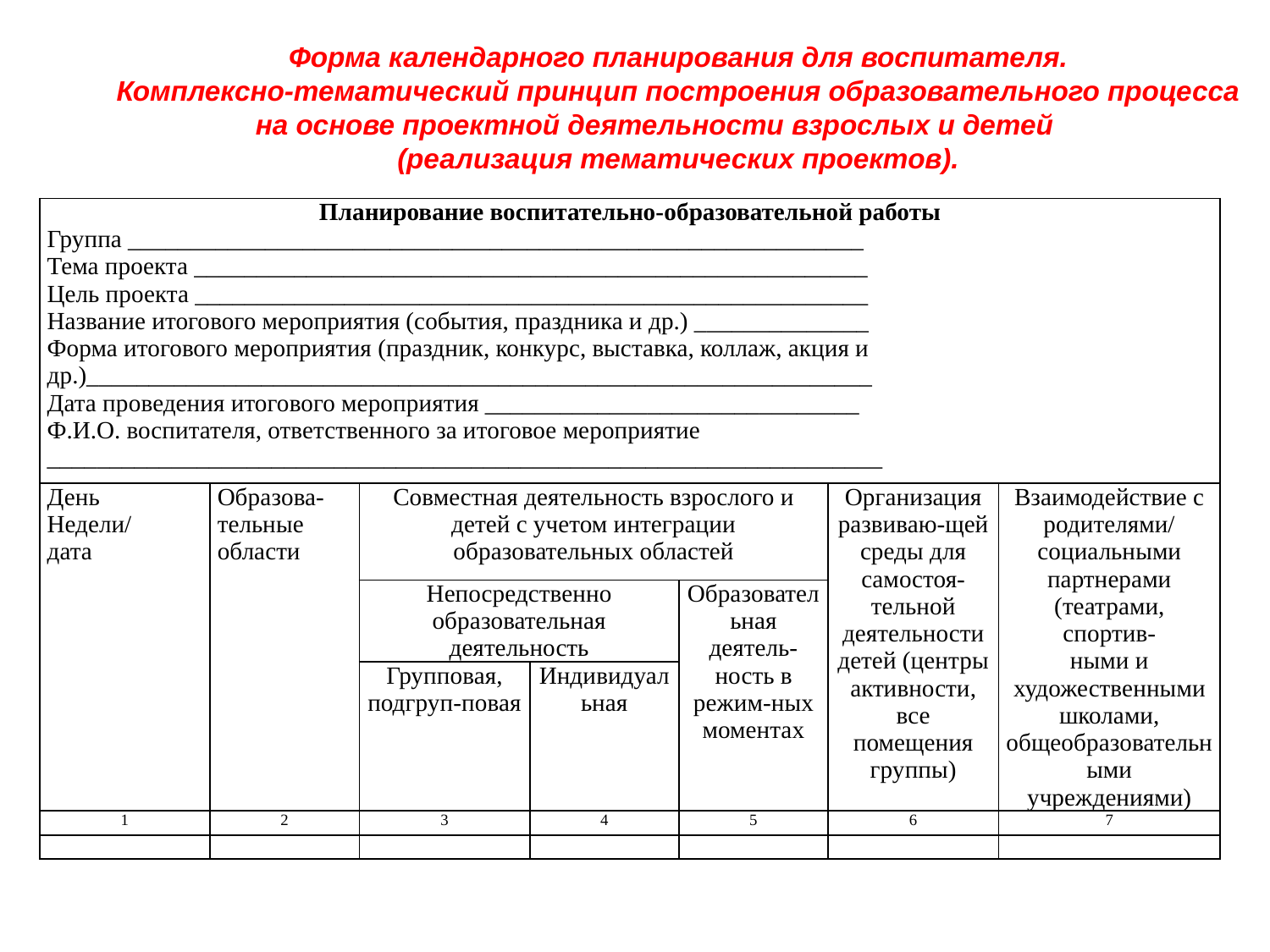

Форма календарного планирования для воспитателя.
Комплексно-тематический принцип построения образовательного процесса на основе проектной деятельности взрослых и детей
(реализация тематических проектов).

| Планирование воспитательно-образовательной работы Группа \_\_\_\_\_\_\_\_\_\_\_\_\_\_\_\_\_\_\_\_\_\_\_\_\_\_\_\_\_\_\_\_\_\_\_\_\_\_\_\_\_\_\_\_\_\_\_\_\_\_\_\_\_\_\_\_\_\_\_ Тема проекта \_\_\_\_\_\_\_\_\_\_\_\_\_\_\_\_\_\_\_\_\_\_\_\_\_\_\_\_\_\_\_\_\_\_\_\_\_\_\_\_\_\_\_\_\_\_\_\_\_\_\_\_\_\_ Цель проекта \_\_\_\_\_\_\_\_\_\_\_\_\_\_\_\_\_\_\_\_\_\_\_\_\_\_\_\_\_\_\_\_\_\_\_\_\_\_\_\_\_\_\_\_\_\_\_\_\_\_\_\_\_\_ Название итогового мероприятия (события, праздника и др.) \_\_\_\_\_\_\_\_\_\_\_\_\_\_ Форма итогового мероприятия (праздник, конкурс, выставка, коллаж, акция и др.)\_\_\_\_\_\_\_\_\_\_\_\_\_\_\_\_\_\_\_\_\_\_\_\_\_\_\_\_\_\_\_\_\_\_\_\_\_\_\_\_\_\_\_\_\_\_\_\_\_\_\_\_\_\_\_\_\_\_\_\_\_\_\_ Дата проведения итогового мероприятия \_\_\_\_\_\_\_\_\_\_\_\_\_\_\_\_\_\_\_\_\_\_\_\_\_\_\_\_\_\_ Ф.И.О. воспитателя, ответственного за итоговое мероприятие \_\_\_\_\_\_\_\_\_\_\_\_\_\_\_\_\_\_\_\_\_\_\_\_\_\_\_\_\_\_\_\_\_\_\_\_\_\_\_\_\_\_\_\_\_\_\_\_\_\_\_\_\_\_\_\_\_\_\_\_\_\_\_\_\_\_\_ |  |  |  |  |  |  |
| --- | --- | --- | --- | --- | --- | --- |
| День Недели/ дата | Образова- тельные области | Совместная деятельность взрослого и детей с учетом интеграции образовательных областей |  |  | Организация развиваю-щей среды для самостоя-тельной деятельности детей (центры активности, все помещения группы) | Взаимодействие с родителями/ социальными партнерами (театрами, спортив- ными и художественными школами, общеобразовательными учреждениями) |
|  |  | Непосредственно образовательная деятельность |  | Образовательная деятель-ность в режим-ных моментах |  |  |
|  |  | Групповая, подгруп-повая | Индивидуальная |  |  |  |
| 1 | 2 | 3 | 4 | 5 | 6 | 7 |
|  |  |  |  |  |  |  |